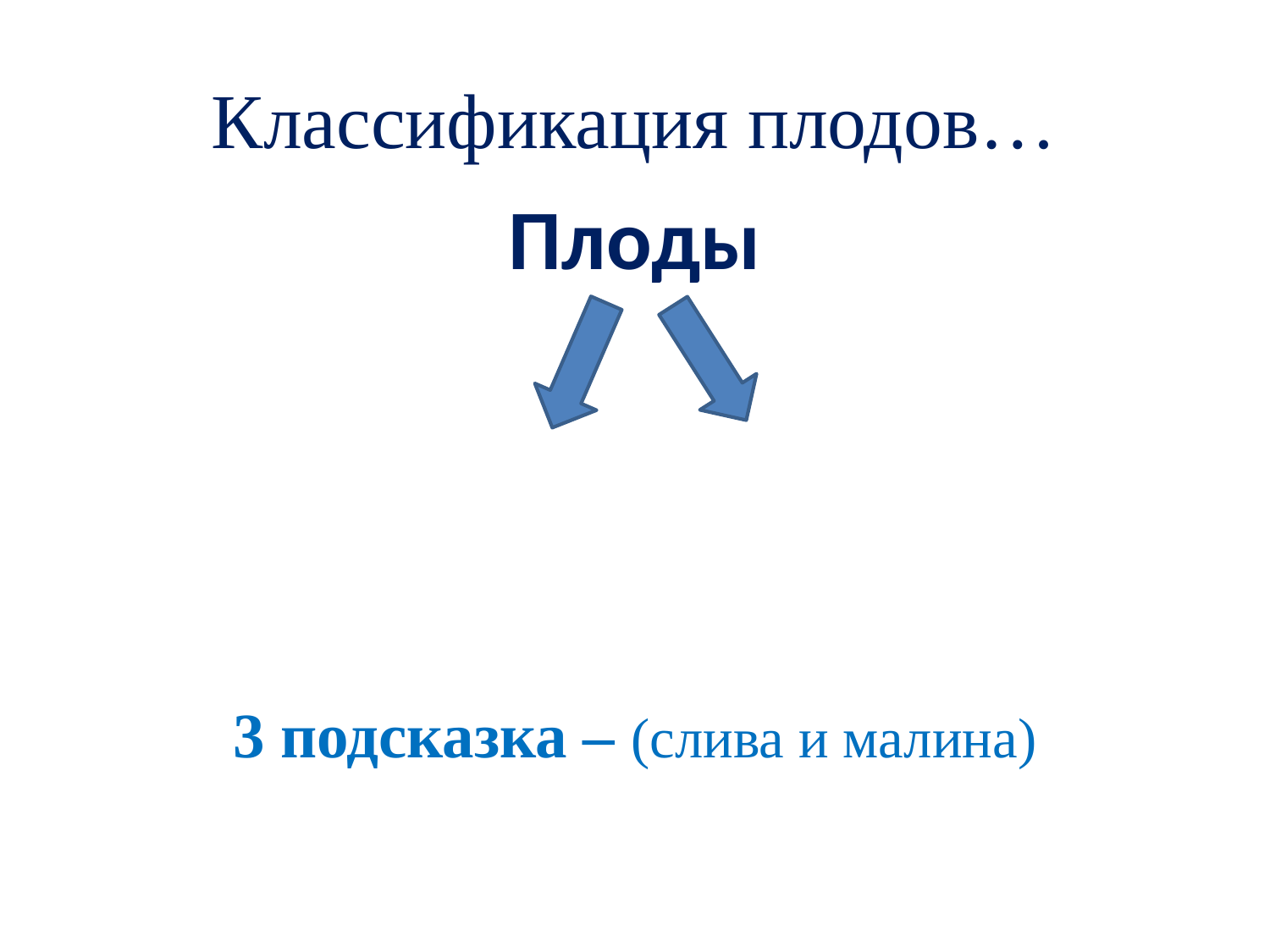

# Классификация плодов…
Плоды

3 подсказка – (слива и малина)